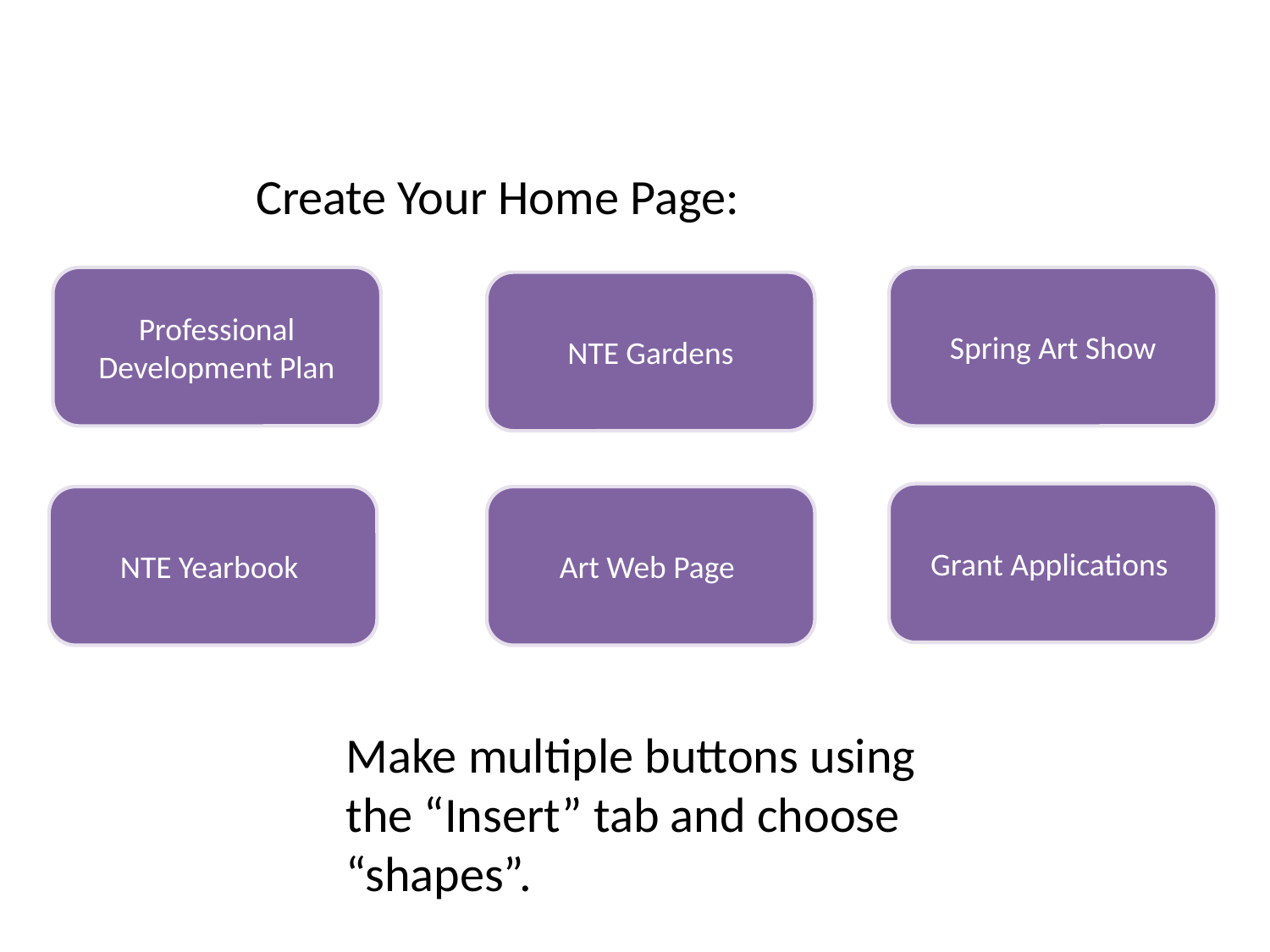

Create Your Home Page:
Professional Development Plan
Spring Art Show
NTE Gardens
Grant Applications
NTE Yearbook
Art Web Page
Make multiple buttons using the “Insert” tab and choose “shapes”.